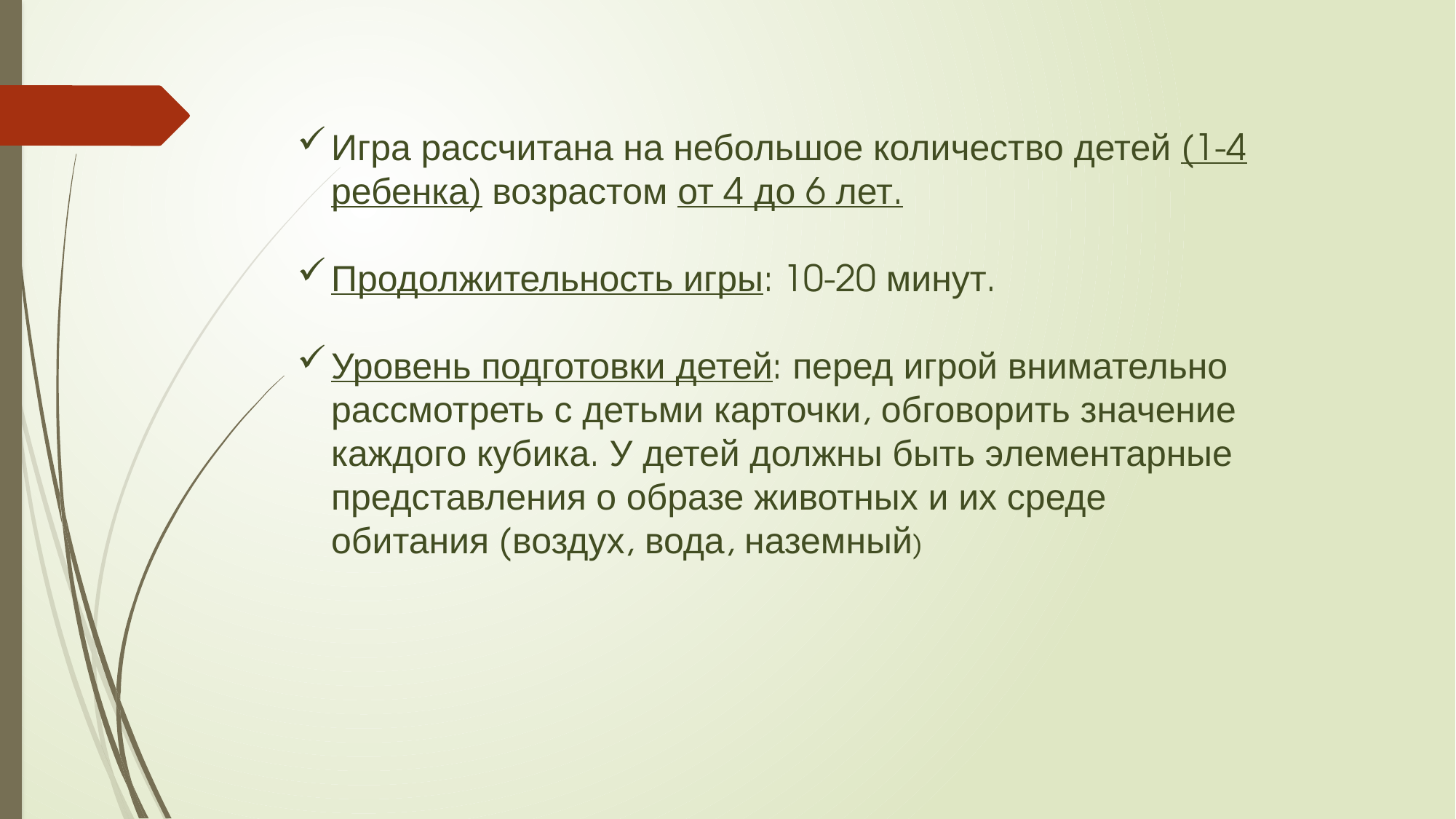

Игра рассчитана на небольшое количество детей (1-4 ребенка) возрастом от 4 до 6 лет.

Продолжительность игры: 10-20 минут.

Уровень подготовки детей: перед игрой внимательно рассмотреть с детьми карточки, обговорить значение каждого кубика. У детей должны быть элементарные представления о образе животных и их среде обитания (воздух, вода, наземный)